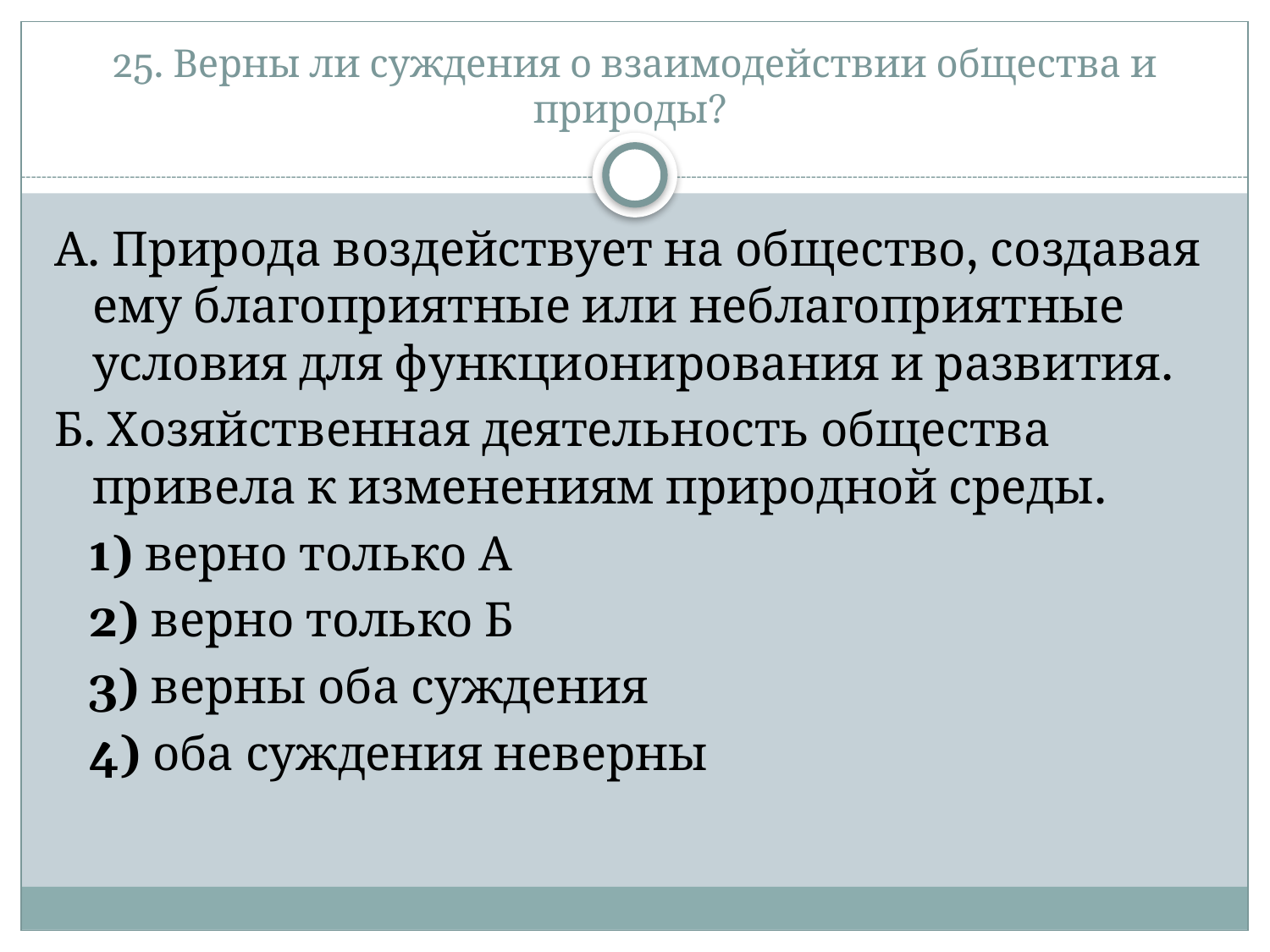

# 25. Верны ли суждения о взаимодействии общества и природы?
А. Природа воздействует на общество, создавая ему благоприятные или неблагоприятные условия для функционирования и развития.
Б. Хозяйственная деятельность общества привела к изменениям природной среды.
   1) верно только А
   2) верно только Б
   3) верны оба суждения
   4) оба суждения неверны